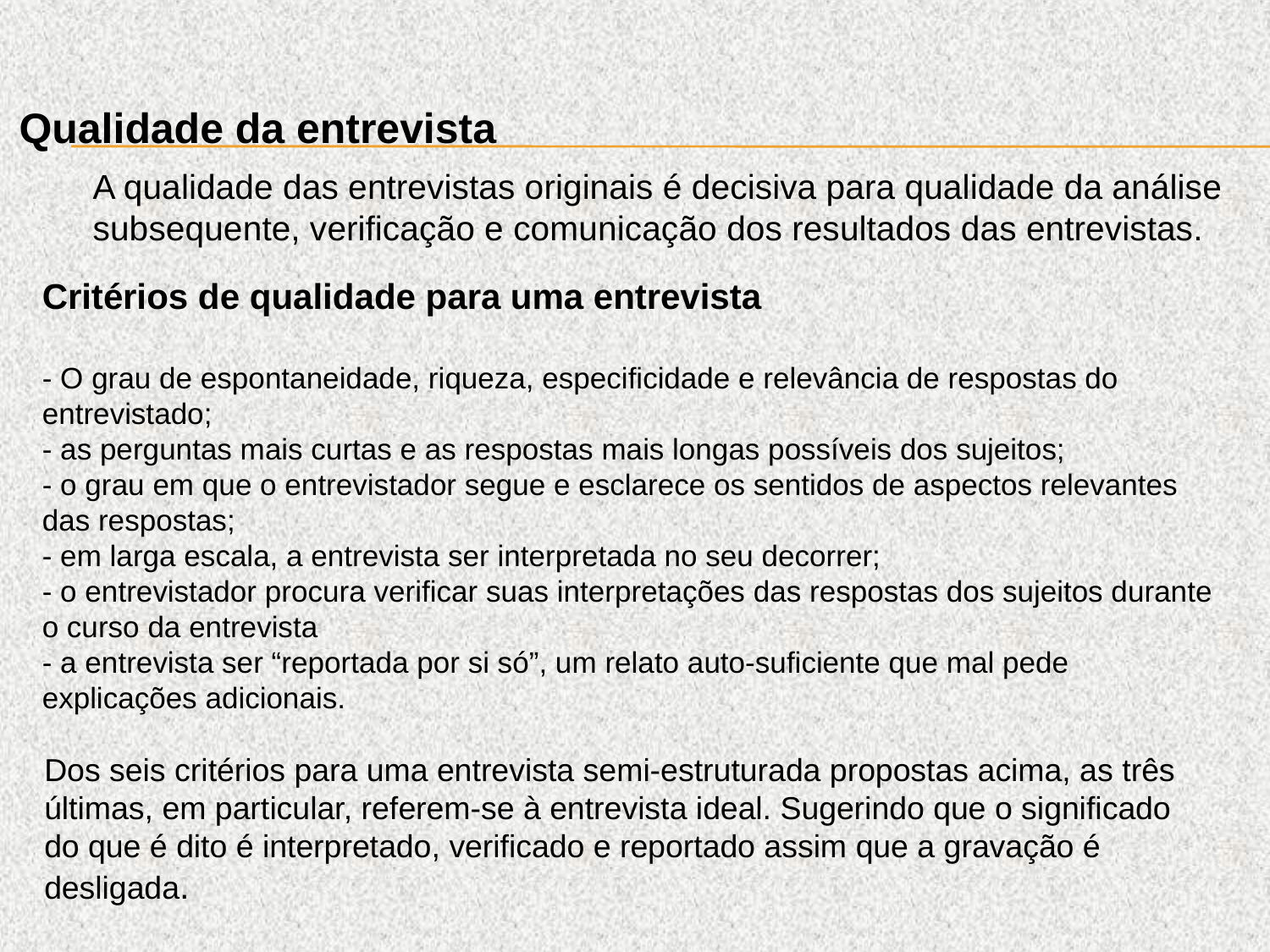

Qualidade da entrevista
	A qualidade das entrevistas originais é decisiva para qualidade da análise subsequente, verificação e comunicação dos resultados das entrevistas.
Critérios de qualidade para uma entrevista

- O grau de espontaneidade, riqueza, especificidade e relevância de respostas do entrevistado;
- as perguntas mais curtas e as respostas mais longas possíveis dos sujeitos;
- o grau em que o entrevistador segue e esclarece os sentidos de aspectos relevantes das respostas;
- em larga escala, a entrevista ser interpretada no seu decorrer;
- o entrevistador procura verificar suas interpretações das respostas dos sujeitos durante o curso da entrevista
- a entrevista ser “reportada por si só”, um relato auto-suficiente que mal pede explicações adicionais.

	Dos seis critérios para uma entrevista semi-estruturada propostas acima, as três últimas, em particular, referem-se à entrevista ideal. Sugerindo que o significado do que é dito é interpretado, verificado e reportado assim que a gravação é desligada.